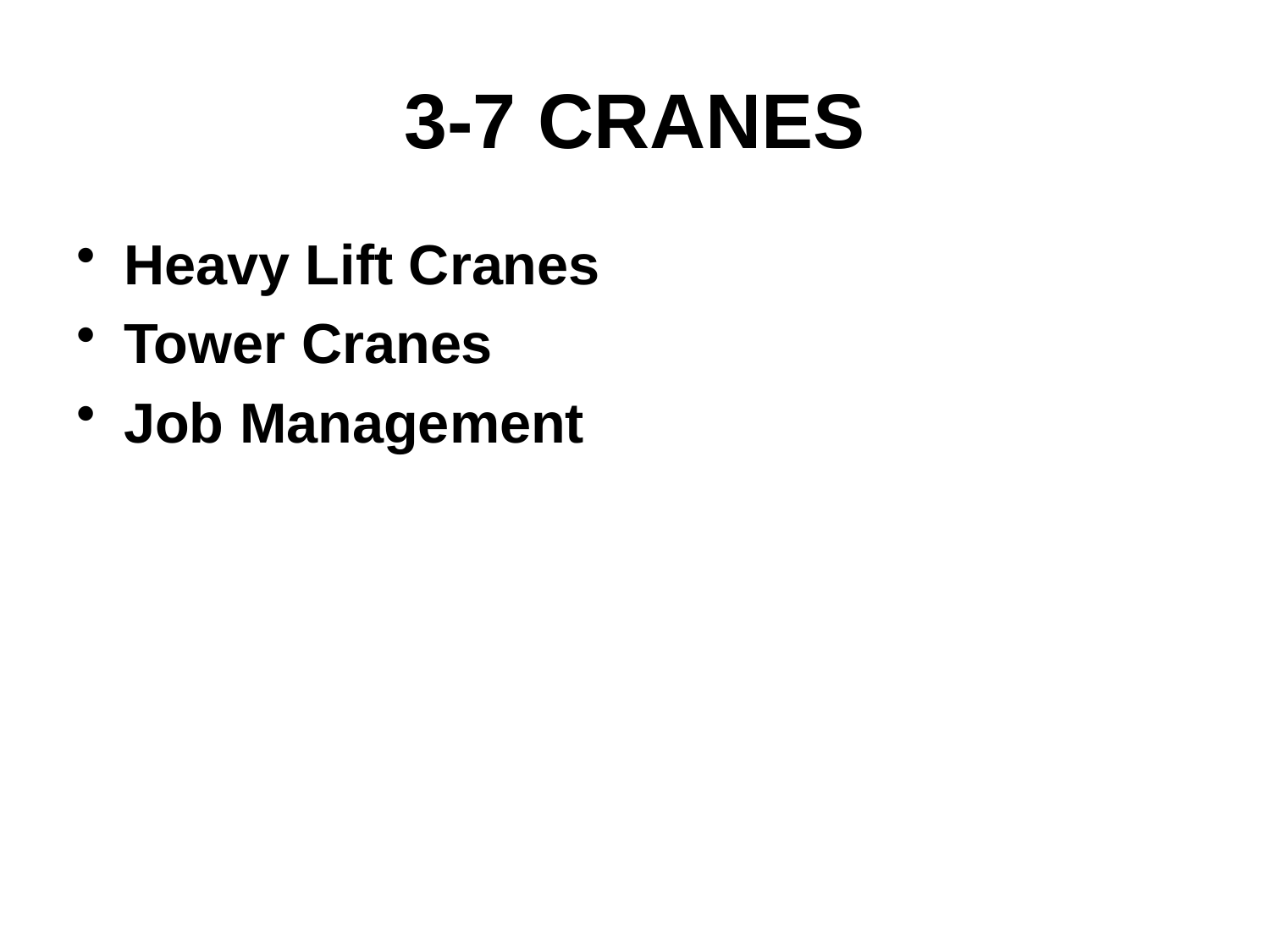

# 3-7 CRANES
Heavy Lift Cranes
Tower Cranes
Job Management